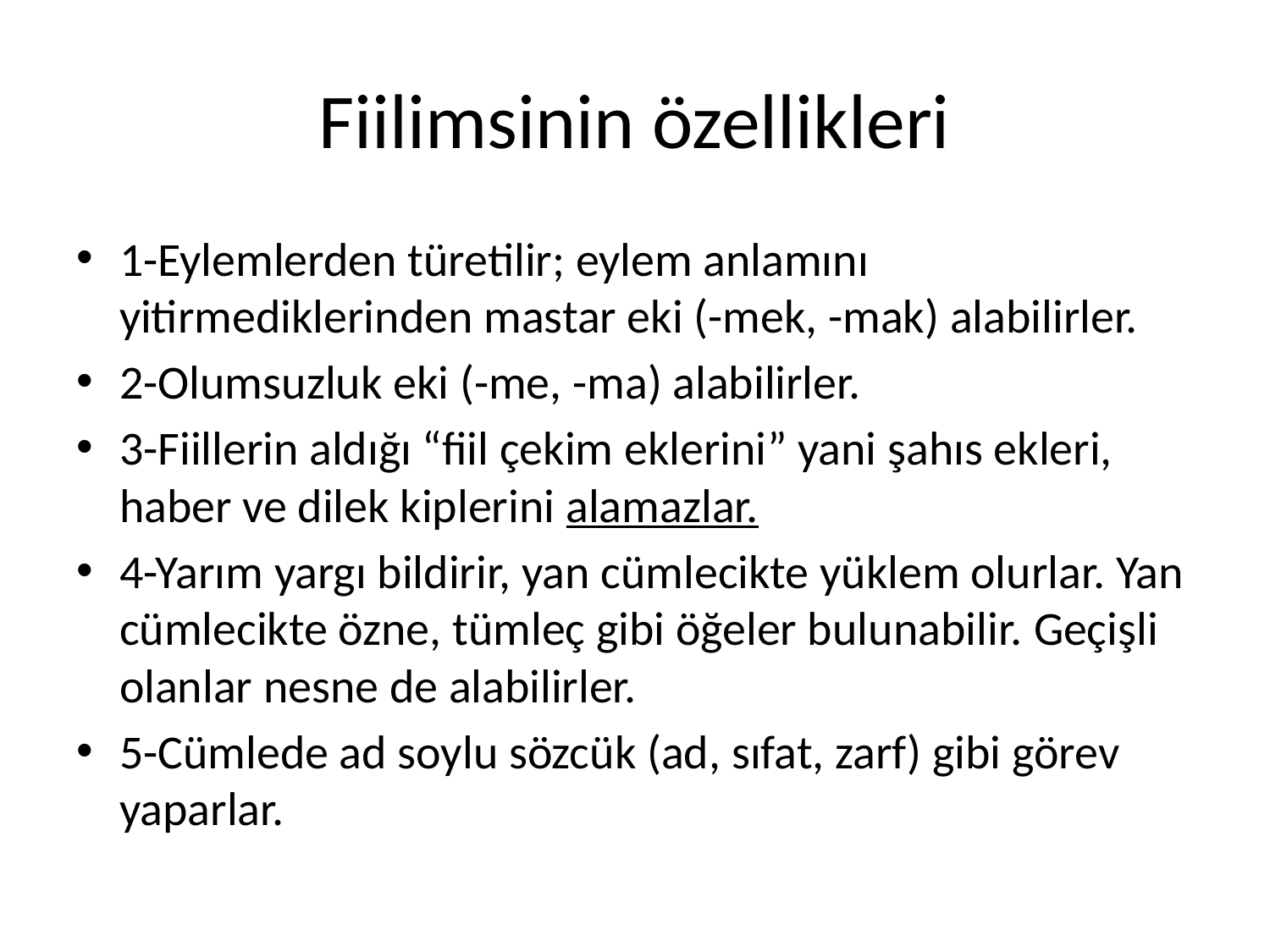

# Fiilimsinin özellikleri
1-Eylemlerden türetilir; eylem anlamını yitirmediklerinden mastar eki (-mek, -mak) alabilirler.
2-Olumsuzluk eki (-me, -ma) alabilirler.
3-Fiillerin aldığı “fiil çekim eklerini” yani şahıs ekleri, haber ve dilek kiplerini alamazlar.
4-Yarım yargı bildirir, yan cümlecikte yüklem olurlar. Yan cümlecikte özne, tümleç gibi öğeler bulunabilir. Geçişli olanlar nesne de alabilirler.
5-Cümlede ad soylu sözcük (ad, sıfat, zarf) gibi görev yaparlar.